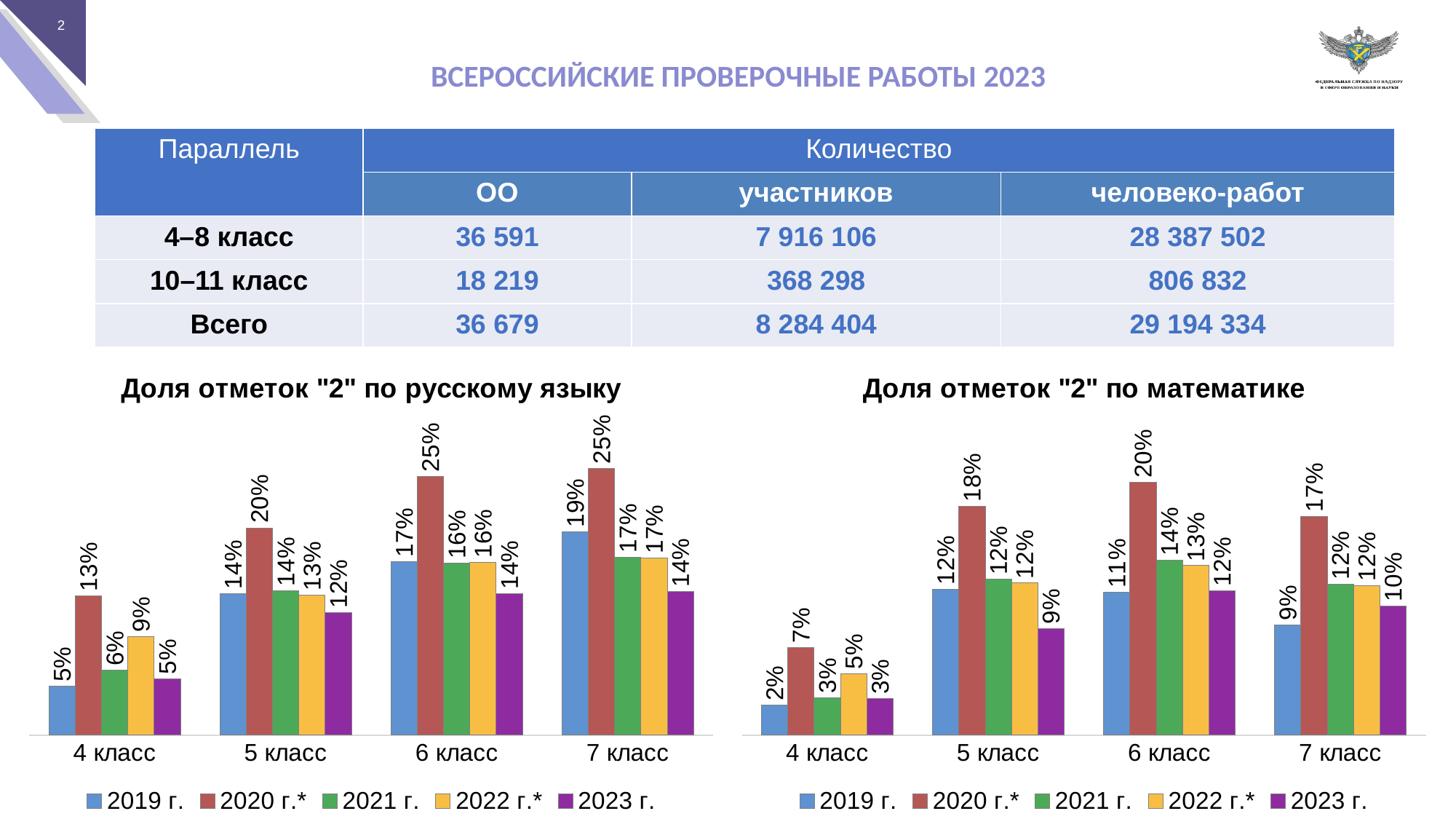

ВСЕРОССИЙСКИЕ ПРОВЕРОЧНЫЕ РАБОТЫ 2023
| Параллель | Количество |  |  |
| --- | --- | --- | --- |
| Период | ОО | участников | человеко-работ |
| 4–8 класс | 36 591 | 7 916 106 | 28 387 502 |
| 10–11 класс | 18 219 | 368 298 | 806 832 |
| Всего | 36 679 | 8 284 404 | 29 194 334 |

### Chart: Доля отметок "2" по русскому языку

| Category | 2019 г. | 2020 г.* | 2021 г. | 2022 г.* | 2023 г. |
|---|---|---|---|---|---|
| 4 класс | 0.04653896134711409 | 0.133 | 0.062000000000000006 | 0.094 | 0.054000000000000006 |
| 5 класс | 0.13532348975753622 | 0.198 | 0.138 | 0.134 | 0.11699999999999999 |
| 6 класс | 0.16586500746027596 | 0.247 | 0.16399999999999998 | 0.1649 | 0.135 |
| 7 класс | 0.1940786849594818 | 0.2549 | 0.17 | 0.16899999999999998 | 0.13699999999999998 |

### Chart: Доля отметок "2" по математике

| Category | 2019 г. | 2020 г.* | 2021 г. | 2022 г.* | 2023 г. |
|---|---|---|---|---|---|
| 4 класс | 0.02375355980439081 | 0.07 | 0.03 | 0.049 | 0.028999999999999998 |
| 5 класс | 0.11623959955704939 | 0.182 | 0.12400000000000001 | 0.121 | 0.085 |
| 6 класс | 0.1139841847784485 | 0.201 | 0.139 | 0.1349 | 0.115 |
| 7 класс | 0.08792452964966146 | 0.174 | 0.12 | 0.11900000000000001 | 0.10300000000000001 |